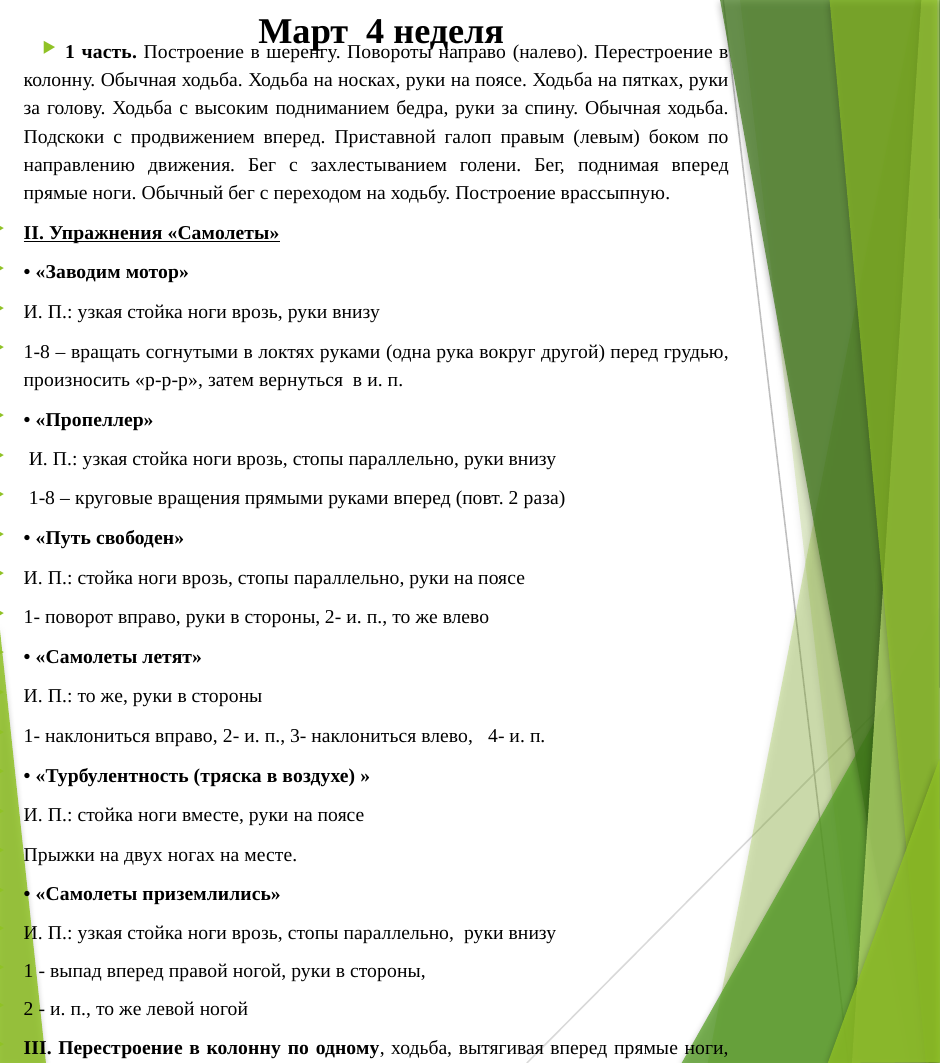

# Март  4 неделя
1 часть. Построение в шеренгу. Повороты направо (налево). Перестроение в колонну. Обычная ходьба. Ходьба на носках, руки на поясе. Ходьба на пятках, руки за голову. Ходьба с высоким подниманием бедра, руки за спину. Обычная ходьба. Подскоки с продвижением вперед. Приставной галоп правым (левым) боком по направлению движения. Бег с захлестыванием голени. Бег, поднимая вперед прямые ноги. Обычный бег с переходом на ходьбу. Построение врассыпную.
II. Упражнения «Самолеты»
• «Заводим мотор»
И. П.: узкая стойка ноги врозь, руки внизу
1-8 – вращать согнутыми в локтях руками (одна рука вокруг другой) перед грудью, произносить «р-р-р», затем вернуться  в и. п.
• «Пропеллер»
 И. П.: узкая стойка ноги врозь, стопы параллельно, руки внизу
 1-8 – круговые вращения прямыми руками вперед (повт. 2 раза)
• «Путь свободен»
И. П.: стойка ноги врозь, стопы параллельно, руки на поясе
1- поворот вправо, руки в стороны, 2- и. п., то же влево
• «Самолеты летят»
И. П.: то же, руки в стороны
1- наклониться вправо, 2- и. п., 3- наклониться влево,   4- и. п.
• «Турбулентность (тряска в воздухе) »
И. П.: стойка ноги вместе, руки на поясе
Прыжки на двух ногах на месте.
• «Самолеты приземлились»
И. П.: узкая стойка ноги врозь, стопы параллельно,  руки внизу
1 - выпад вперед правой ногой, руки в стороны,
2 - и. п., то же левой ногой
III. Перестроение в колонну по одному, ходьба, вытягивая вперед прямые ноги, легкий бег, ходьба.